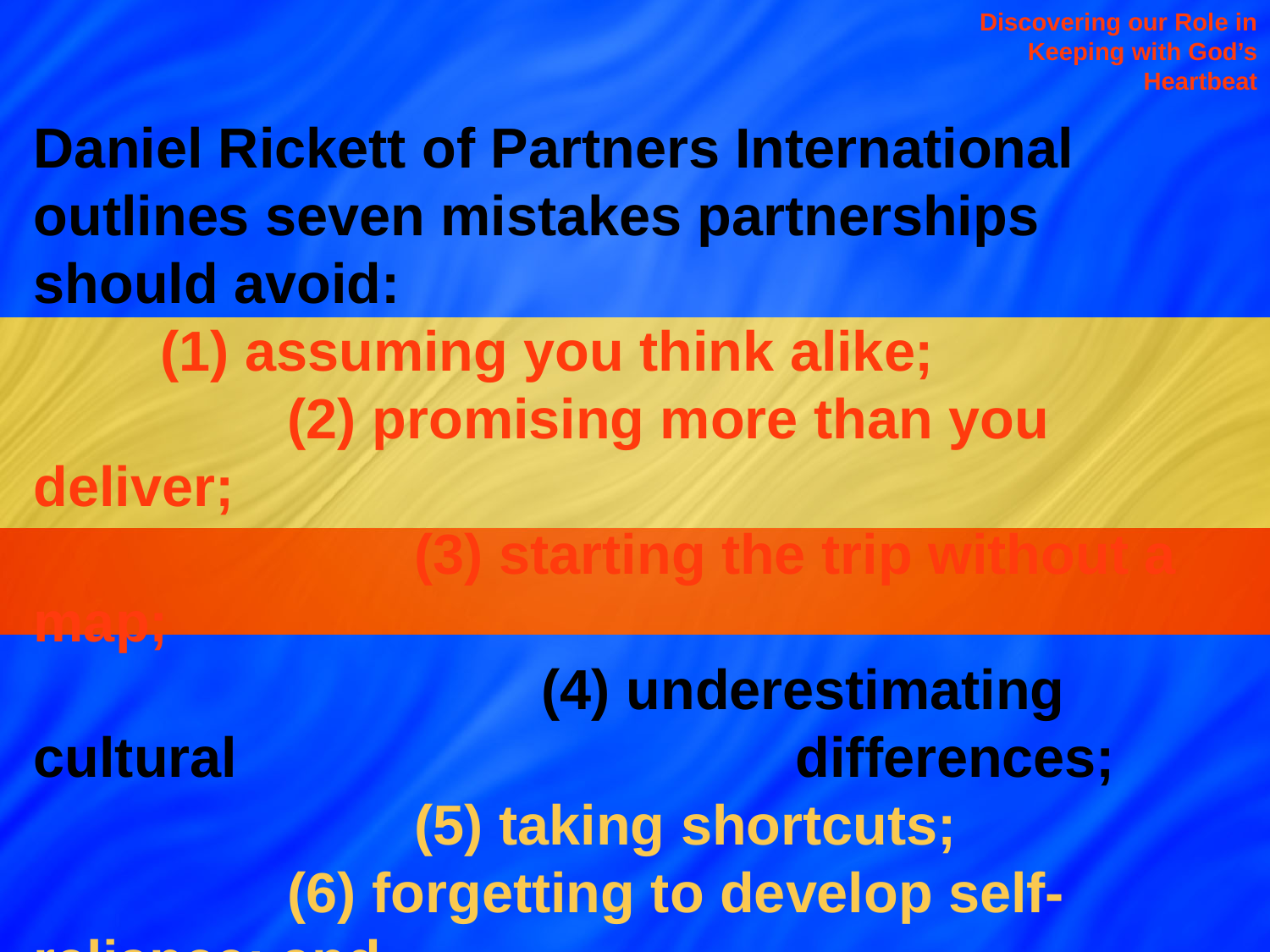

Discovering our Role in Keeping with God’s Heartbeat
Daniel Rickett of Partners International outlines seven mistakes partnerships should avoid:
	(1) assuming you think alike;
		(2) promising more than you deliver;
			(3) starting the trip without a map;
				(4) underestimating cultural 					differences;
			(5) taking shortcuts;
		(6) forgetting to develop self-reliance; and
	(7) running the race with no end. (Rickett 2001, 	308-317)